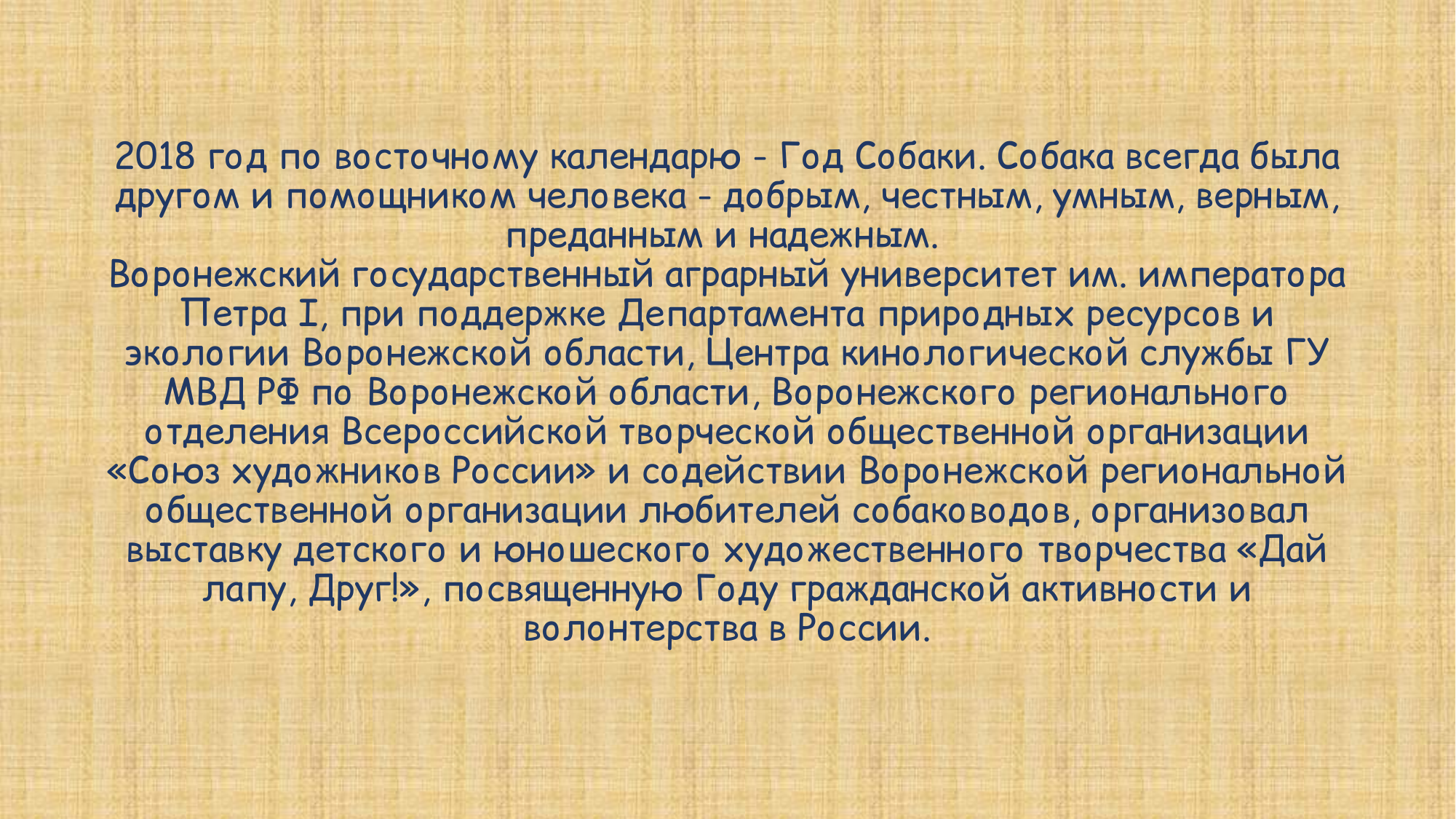

# 2018 год по восточному календарю - Год Собаки. Собака всегда была другом и помощником человека - добрым, честным, умным, верным, преданным и надежным. Воронежский государственный аграрный университет им. императора Петра I, при поддержке Департамента природных ресурсов и экологии Воронежской области, Центра кинологической службы ГУ МВД РФ по Воронежской области, Воронежского регионального отделения Всероссийской творческой общественной организации «Союз художников России» и содействии Воронежской региональной общественной организации любителей собаководов, организовал выставку детского и юношеского художественного творчества «Дай лапу, Друг!», посвященную Году гражданской активности и волонтерства в России.